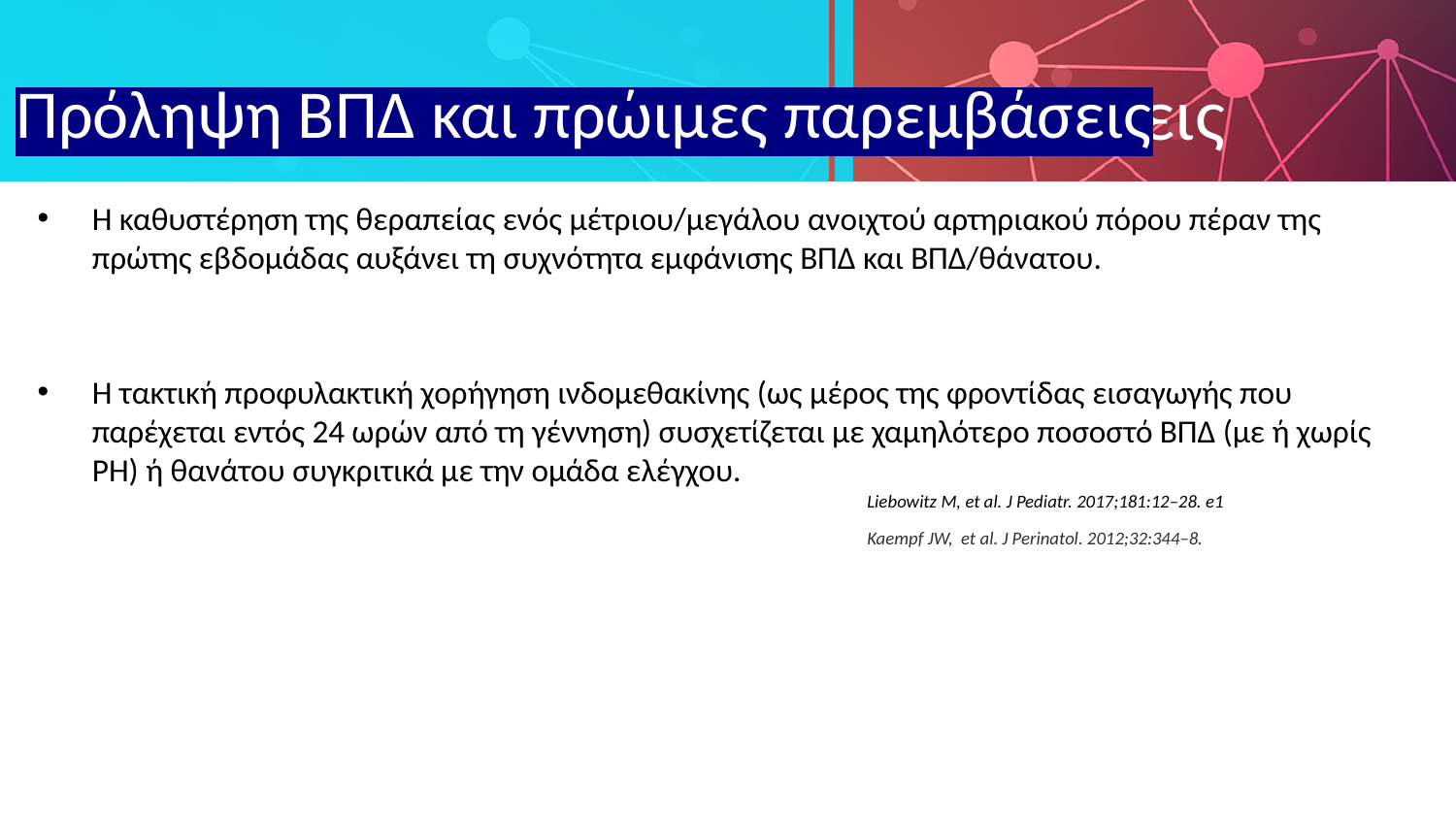

#
Πρόληψη ΒΠΔ και πρώιμες παρεμβάσεις
Πρόληψη ΒΠΔ και πρώιμες παρεμβάσεις
Η καθυστέρηση της θεραπείας ενός μέτριου/μεγάλου ανοιχτού αρτηριακού πόρου πέραν της πρώτης εβδομάδας αυξάνει τη συχνότητα εμφάνισης BΠΔ και BΠΔ/θάνατου.

Η τακτική προφυλακτική χορήγηση ινδομεθακίνης (ως μέρος της φροντίδας εισαγωγής που παρέχεται εντός 24 ωρών από τη γέννηση) συσχετίζεται με χαμηλότερο ποσοστό ΒΠΔ (με ή χωρίς PH) ή θανάτου συγκριτικά με την ομάδα ελέγχου.

Liebowitz M, et al. J Pediatr. 2017;181:12–28. e1
Kaempf JW,  et al. J Perinatol. 2012;32:344–8.